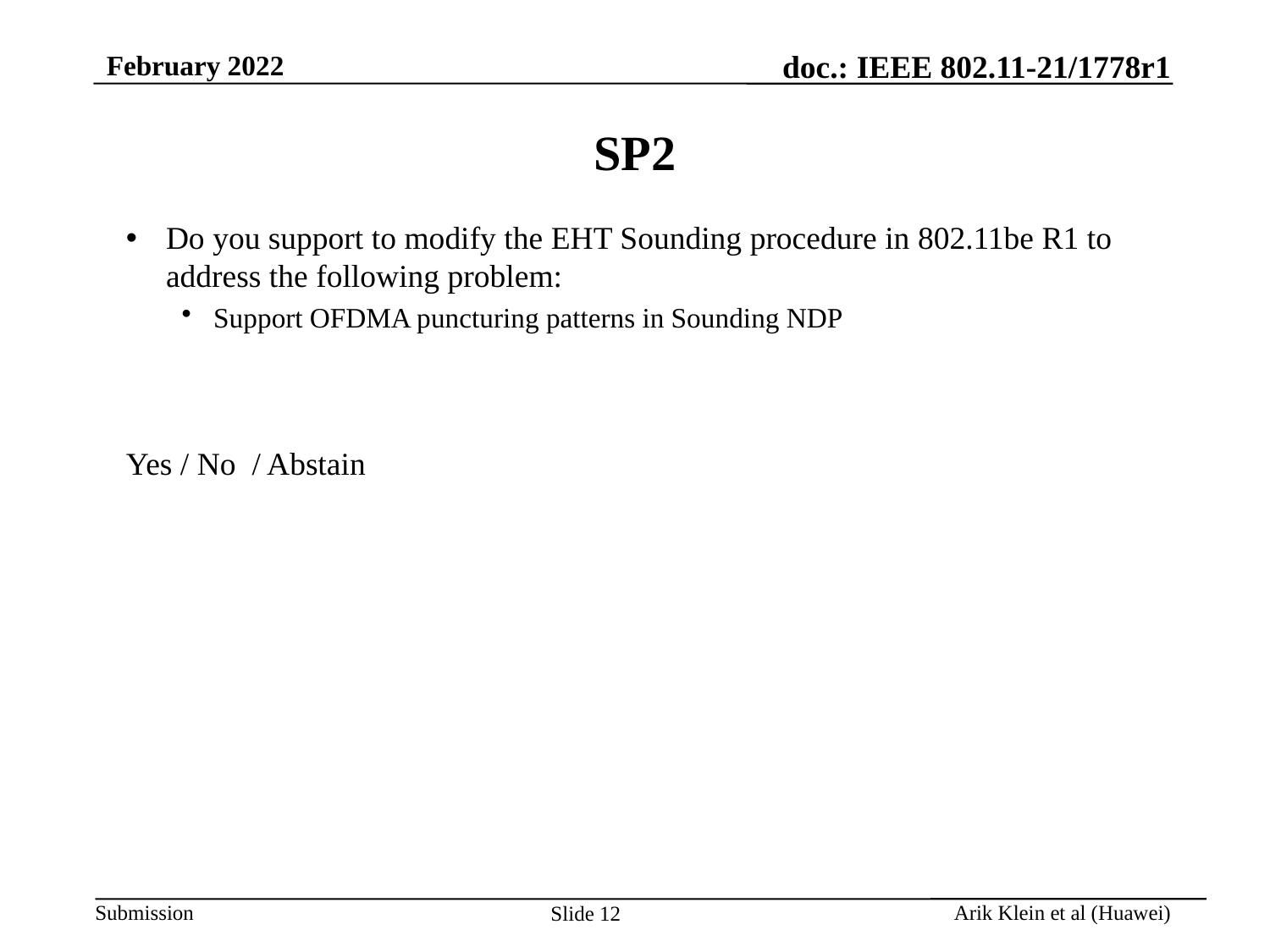

# SP2
Do you support to modify the EHT Sounding procedure in 802.11be R1 to address the following problem:
Support OFDMA puncturing patterns in Sounding NDP

Yes / No  / Abstain